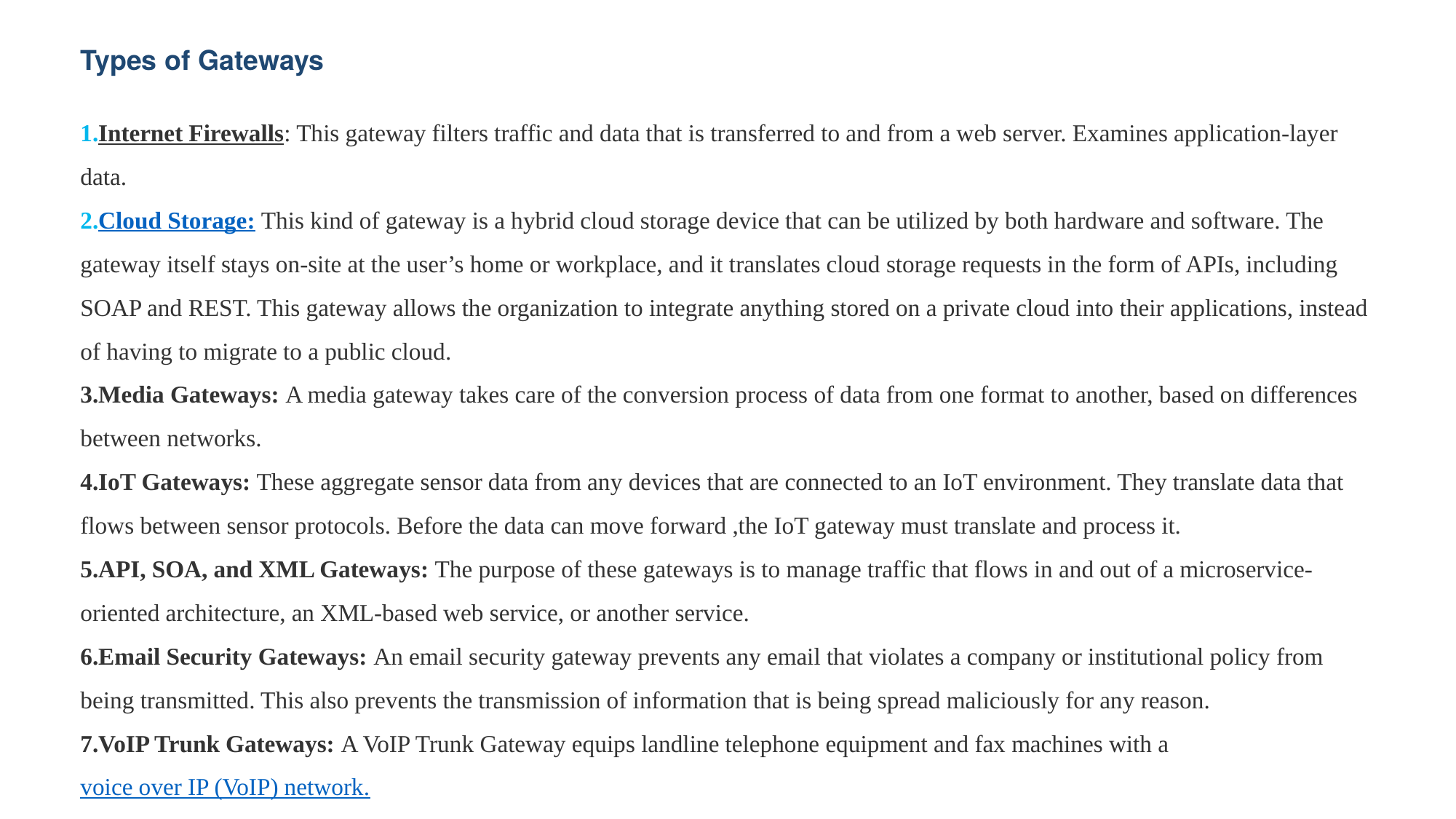

Types of Gateways
Internet Firewalls: This gateway filters traffic and data that is transferred to and from a web server. Examines application-layer data.
Cloud Storage: This kind of gateway is a hybrid cloud storage device that can be utilized by both hardware and software. The gateway itself stays on-site at the user’s home or workplace, and it translates cloud storage requests in the form of APIs, including SOAP and REST. This gateway allows the organization to integrate anything stored on a private cloud into their applications, instead of having to migrate to a public cloud.
Media Gateways: A media gateway takes care of the conversion process of data from one format to another, based on differences between networks.
IoT Gateways: These aggregate sensor data from any devices that are connected to an IoT environment. They translate data that flows between sensor protocols. Before the data can move forward ,the IoT gateway must translate and process it.
API, SOA, and XML Gateways: The purpose of these gateways is to manage traffic that flows in and out of a microservice-oriented architecture, an XML-based web service, or another service.
Email Security Gateways: An email security gateway prevents any email that violates a company or institutional policy from being transmitted. This also prevents the transmission of information that is being spread maliciously for any reason.
VoIP Trunk Gateways: A VoIP Trunk Gateway equips landline telephone equipment and fax machines with a voice over IP (VoIP) network.